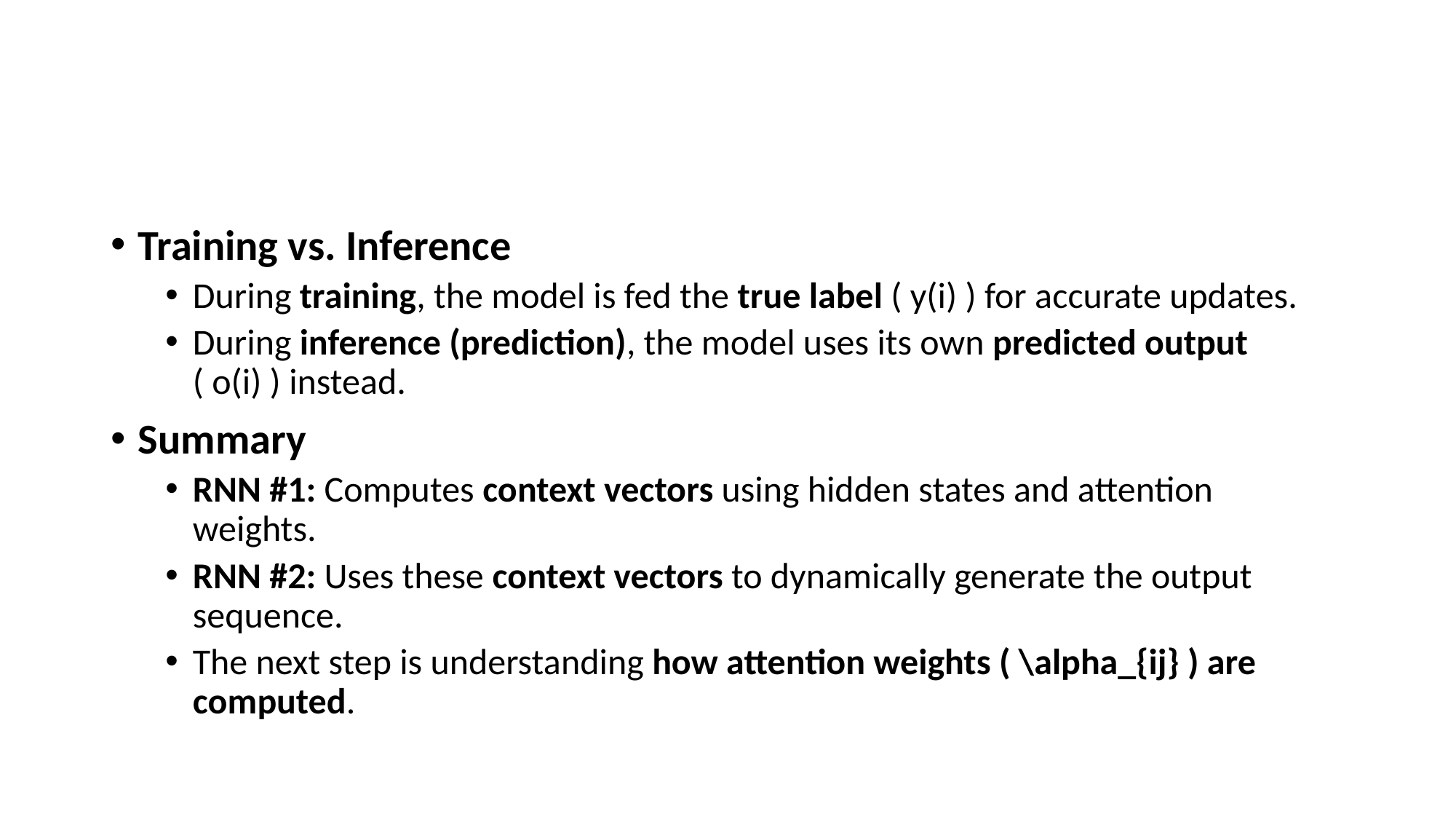

#
Training vs. Inference
During training, the model is fed the true label ( y(i) ) for accurate updates.
During inference (prediction), the model uses its own predicted output ( o(i) ) instead.
Summary
RNN #1: Computes context vectors using hidden states and attention weights.
RNN #2: Uses these context vectors to dynamically generate the output sequence.
The next step is understanding how attention weights ( \alpha_{ij} ) are computed.